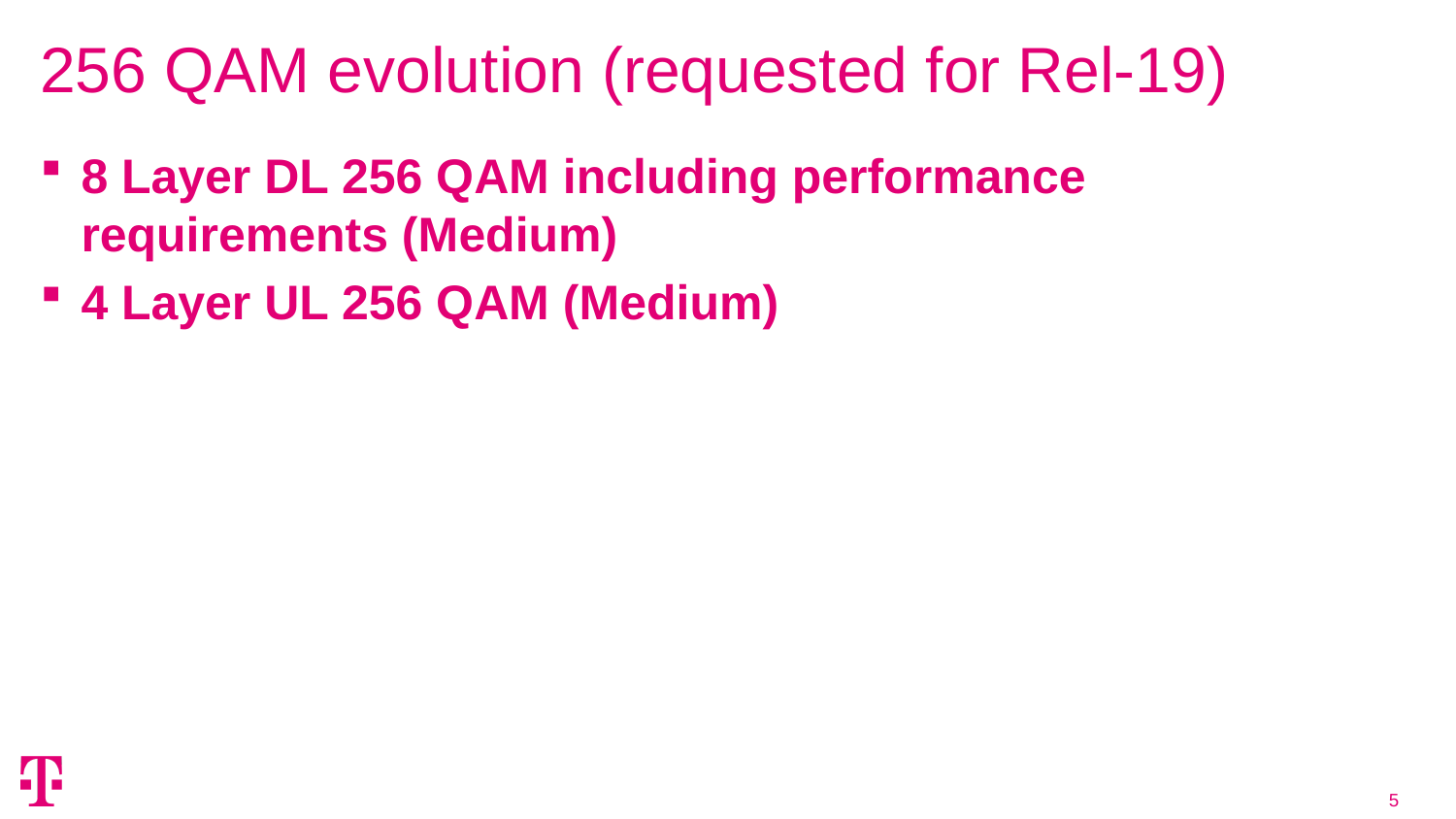

# 256 QAM evolution (requested for Rel-19)
8 Layer DL 256 QAM including performance requirements (Medium)
4 Layer UL 256 QAM (Medium)